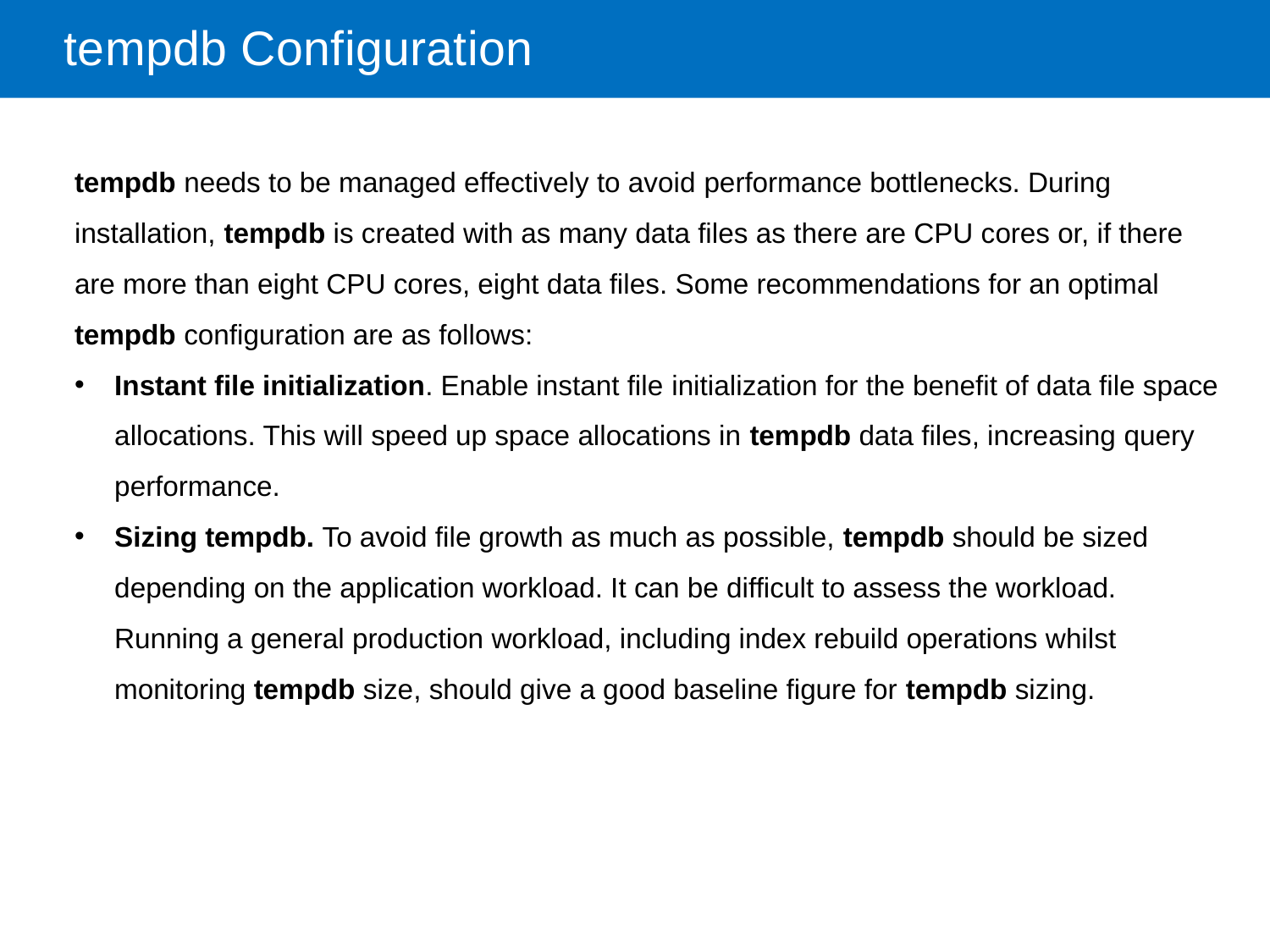

# tempdb Configuration
tempdb needs to be managed effectively to avoid performance bottlenecks. During installation, tempdb is created with as many data files as there are CPU cores or, if there are more than eight CPU cores, eight data files. Some recommendations for an optimal tempdb configuration are as follows:
Instant file initialization. Enable instant file initialization for the benefit of data file space allocations. This will speed up space allocations in tempdb data files, increasing query performance.
Sizing tempdb. To avoid file growth as much as possible, tempdb should be sized depending on the application workload. It can be difficult to assess the workload. Running a general production workload, including index rebuild operations whilst monitoring tempdb size, should give a good baseline figure for tempdb sizing.